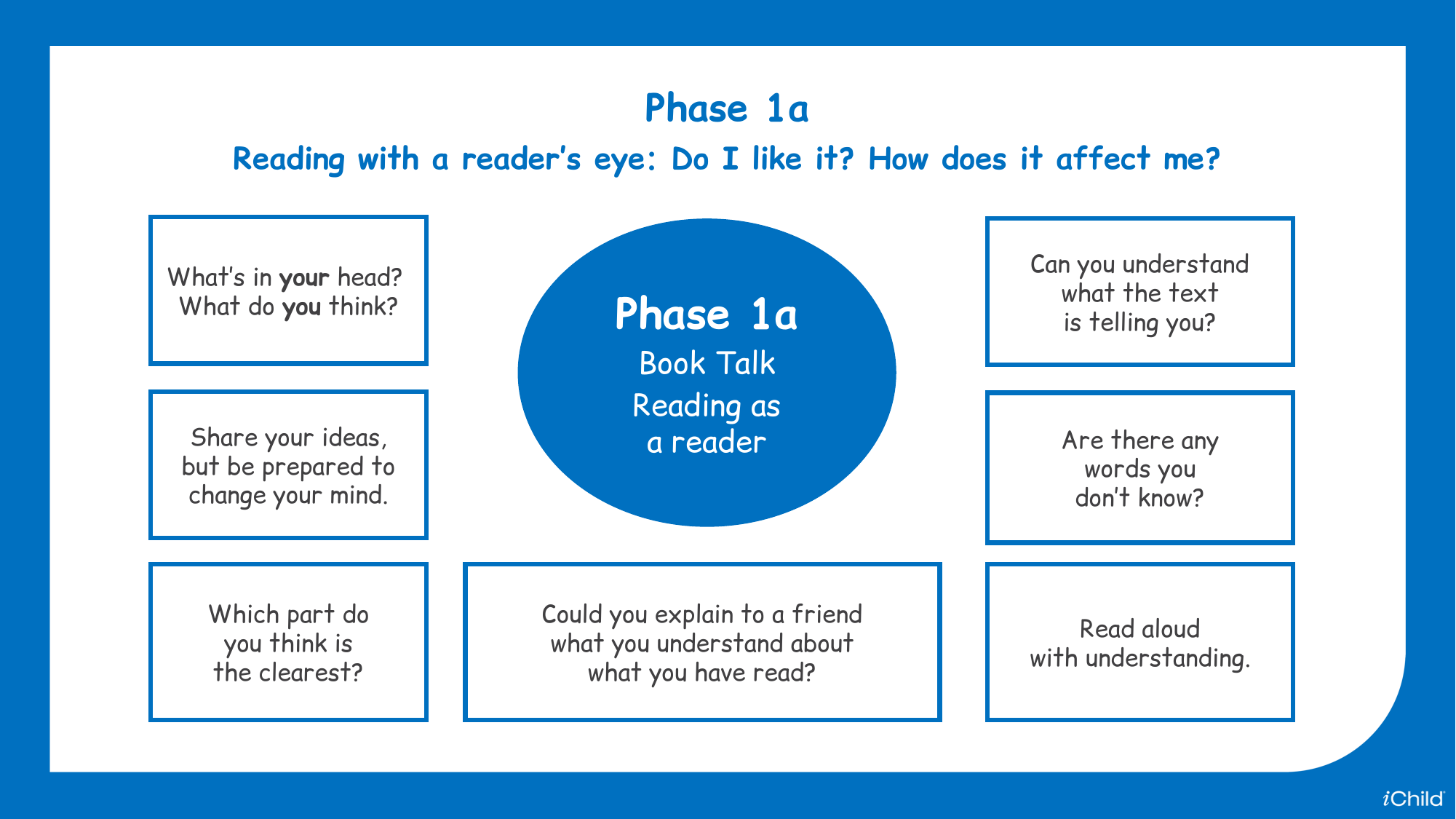

Phase 1a
Reading with a reader’s eye: Do I like it? How does it affect me?
What’s in your head?
What do you think?
Phase 1a
Book Talk
Reading as
a reader
Can you understand
what the text
is telling you?
Share your ideas,
but be prepared to change your mind.
Are there any
words you
don’t know?
Could you explain to a friend
what you understand about
what you have read?
Which part do
you think is
the clearest?
Read aloud
with understanding.